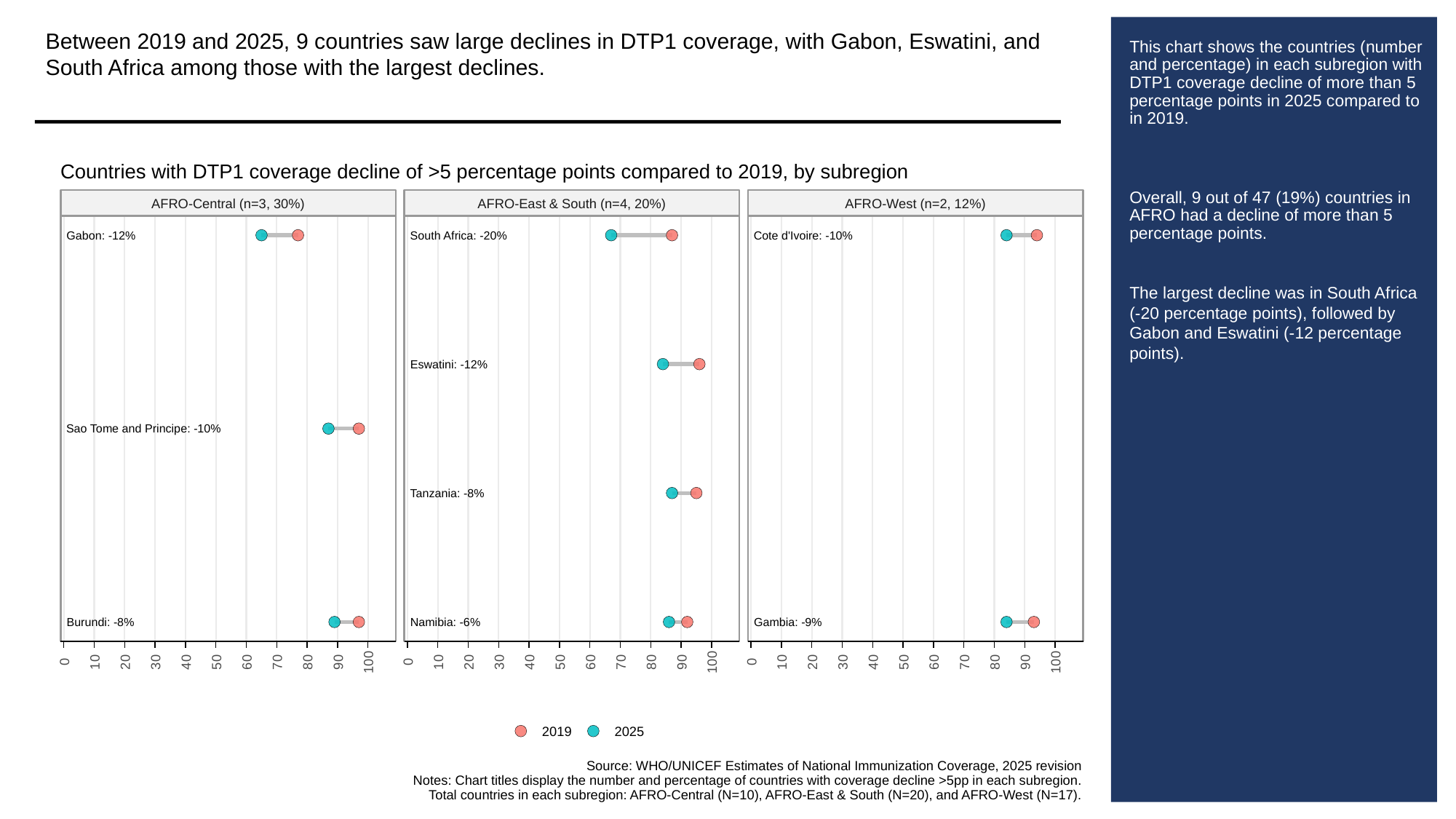

Between 2019 and 2025, 9 countries saw large declines in DTP1 coverage, with Gabon, Eswatini, and South Africa among those with the largest declines.
# This chart shows the countries (number and percentage) in each subregion with DTP1 coverage decline of more than 5 percentage points in 2025 compared to in 2019.

Overall, 9 out of 47 (19%) countries in AFRO had a decline of more than 5 percentage points.

The largest decline was in South Africa (-20 percentage points), followed by Gabon and Eswatini (-12 percentage points).

Countries with DTP1 coverage decline of >5 percentage points compared to 2019, by subregion

AFRO-Central (n=3, 30%)
AFRO-East & South (n=4, 20%)
AFRO-West (n=2, 12%)

Gabon: -12%
South Africa: -20%
Cote d'Ivoire: -10%

Eswatini: -12%

Sao Tome and Principe: -10%

Tanzania: -8%

Burundi: -8%
Namibia: -6%
Gambia: -9%

0
10
20
30
40
50
60
70
80
90
100
0
10
20
30
40
50
60
70
80
90
100
0
10
20
30
40
50
60
70
80
90
100

2019
2025
Source: WHO/UNICEF Estimates of National Immunization Coverage, 2025 revision
Notes: Chart titles display the number and percentage of countries with coverage decline >5pp in each subregion.
Total countries in each subregion: AFRO-Central (N=10), AFRO-East & South (N=20), and AFRO-West (N=17).